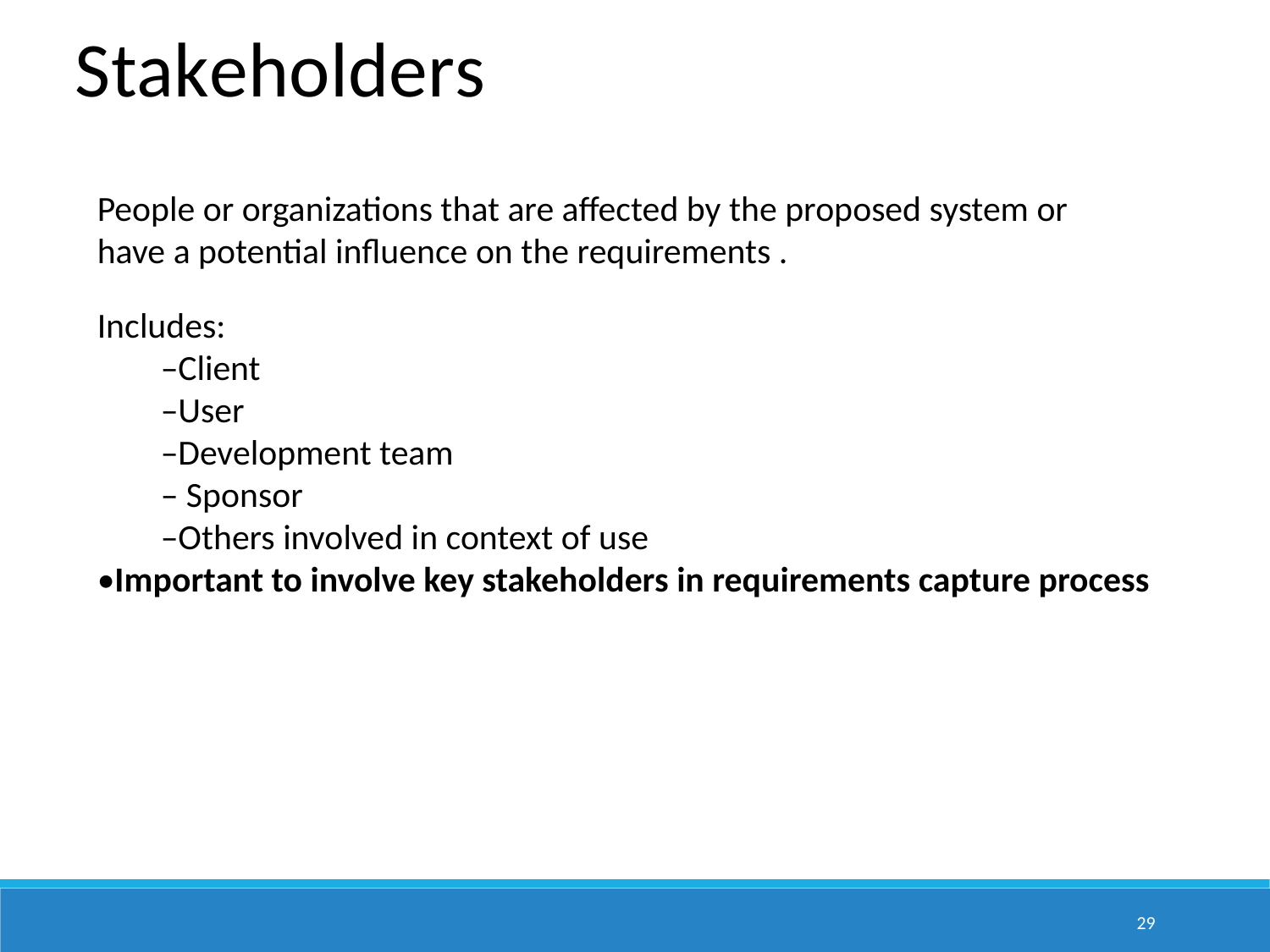

Stakeholders

People or organizations that are affected by the proposed system or have a potential influence on the requirements .
Includes:
–Client
–User
–Development team
– Sponsor
–Others involved in context of use
•Important to involve key stakeholders in requirements capture process
29